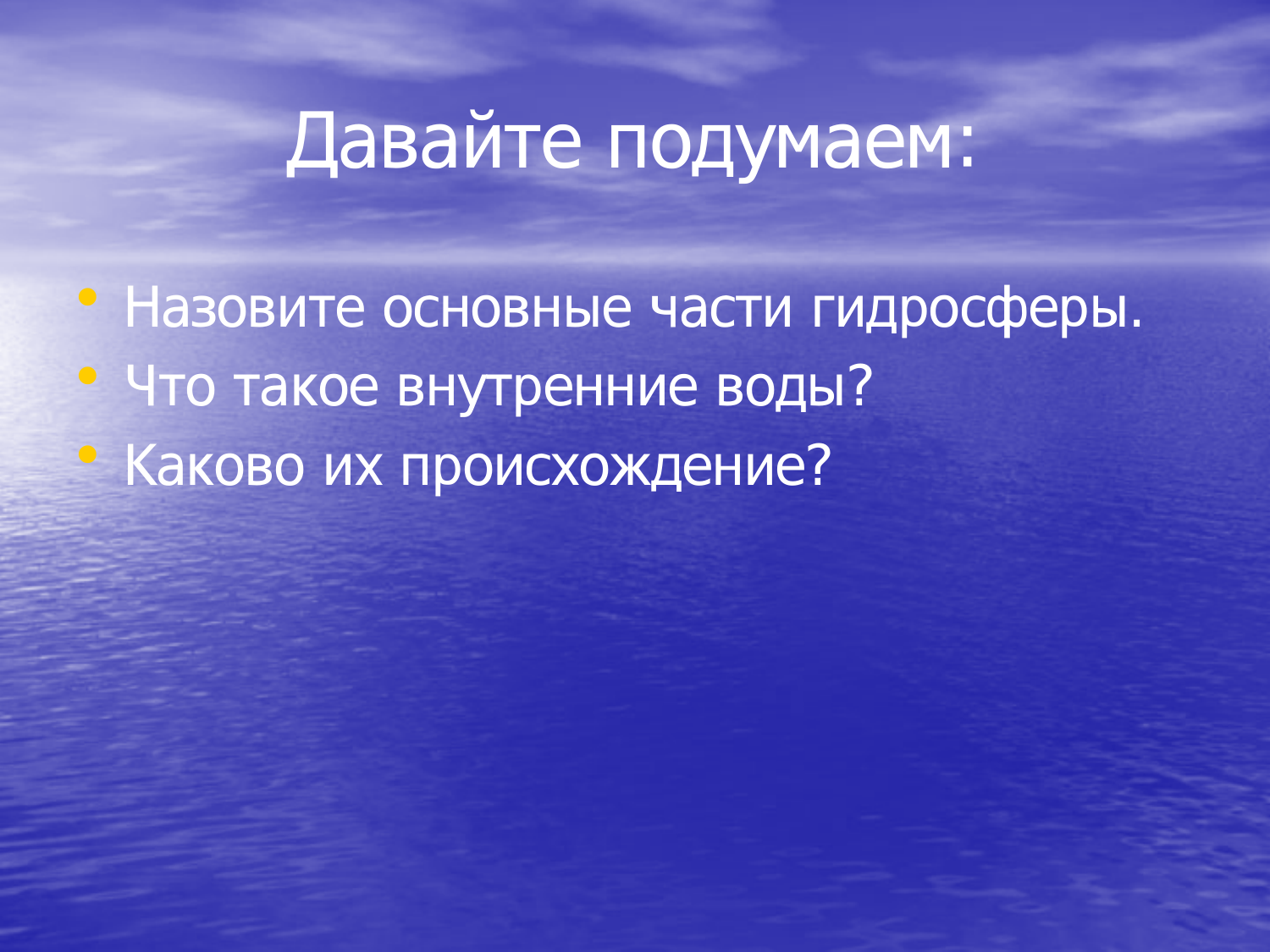

# Давайте подумаем:
Назовите основные части гидросферы.
Что такое внутренние воды?
Каково их происхождение?